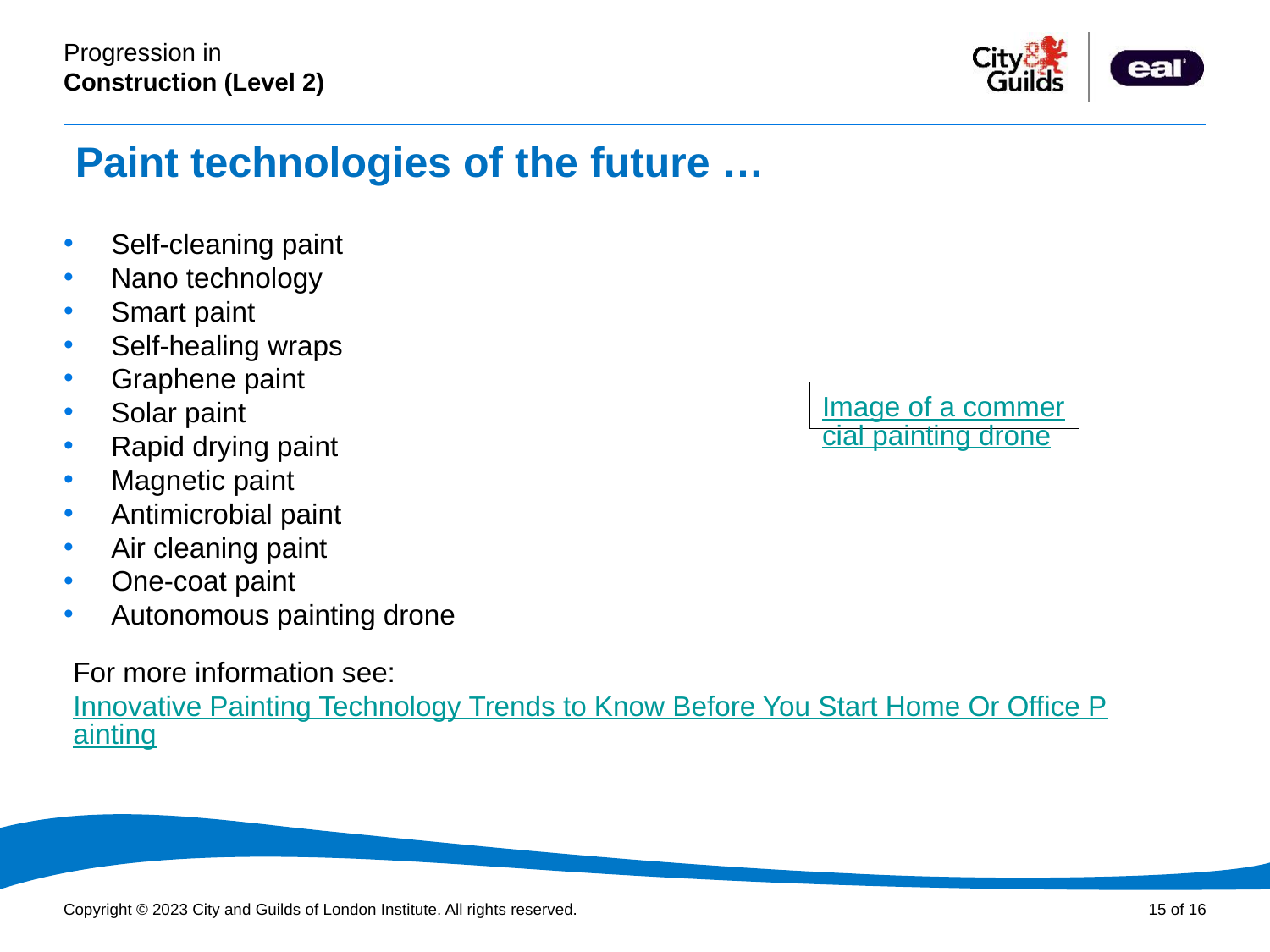

# Paint technologies of the future …

Self-cleaning paint
Nano technology
Smart paint
Self-healing wraps
Graphene paint
Solar paint
Rapid drying paint
Magnetic paint
Antimicrobial paint
Air cleaning paint
One-coat paint
Autonomous painting drone

Image of a commercial painting drone
For more information see:
Innovative Painting Technology Trends to Know Before You Start Home Or Office Painting